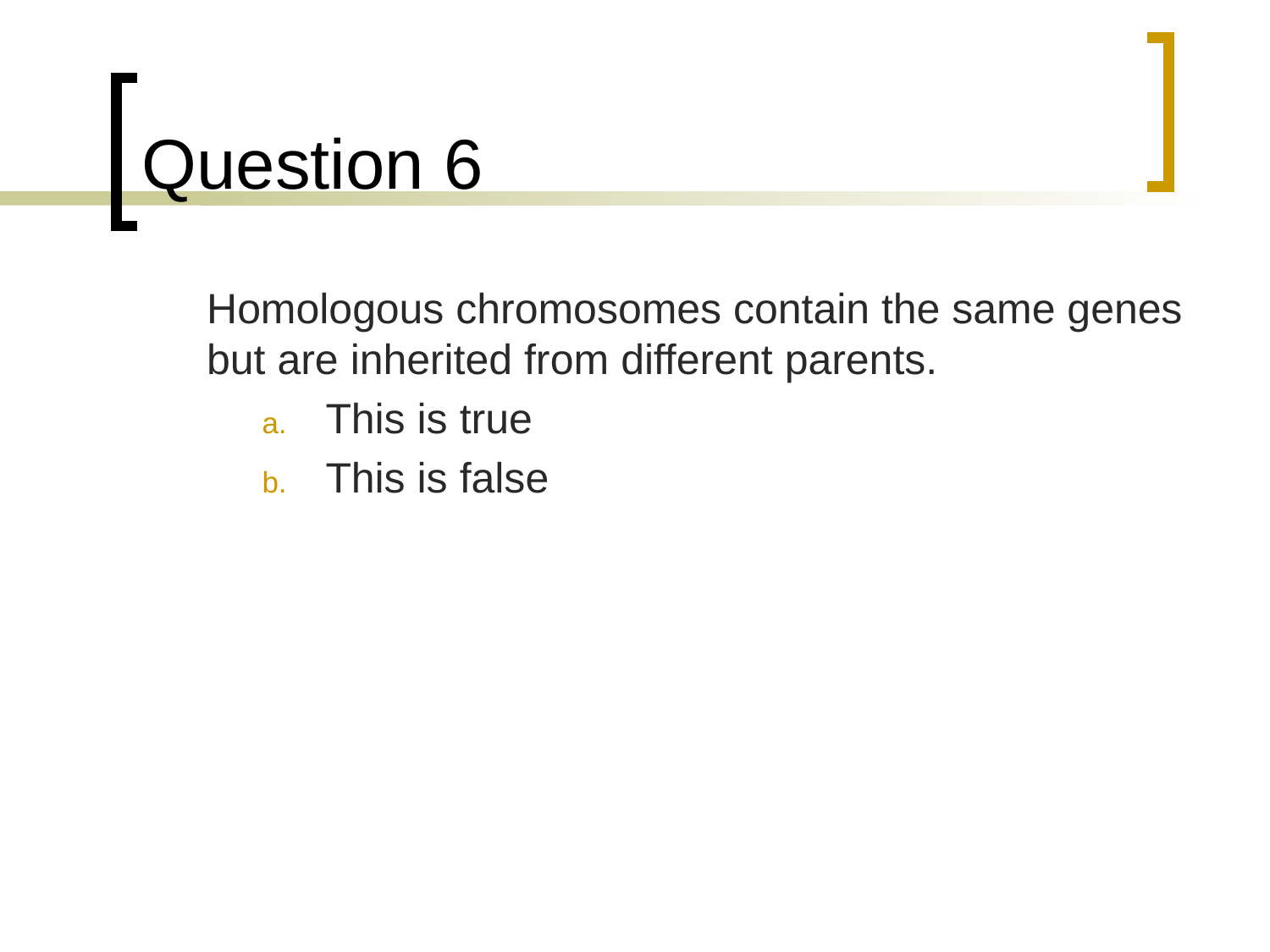

# Question 6
	Homologous chromosomes contain the same genes but are inherited from different parents.
This is true
This is false